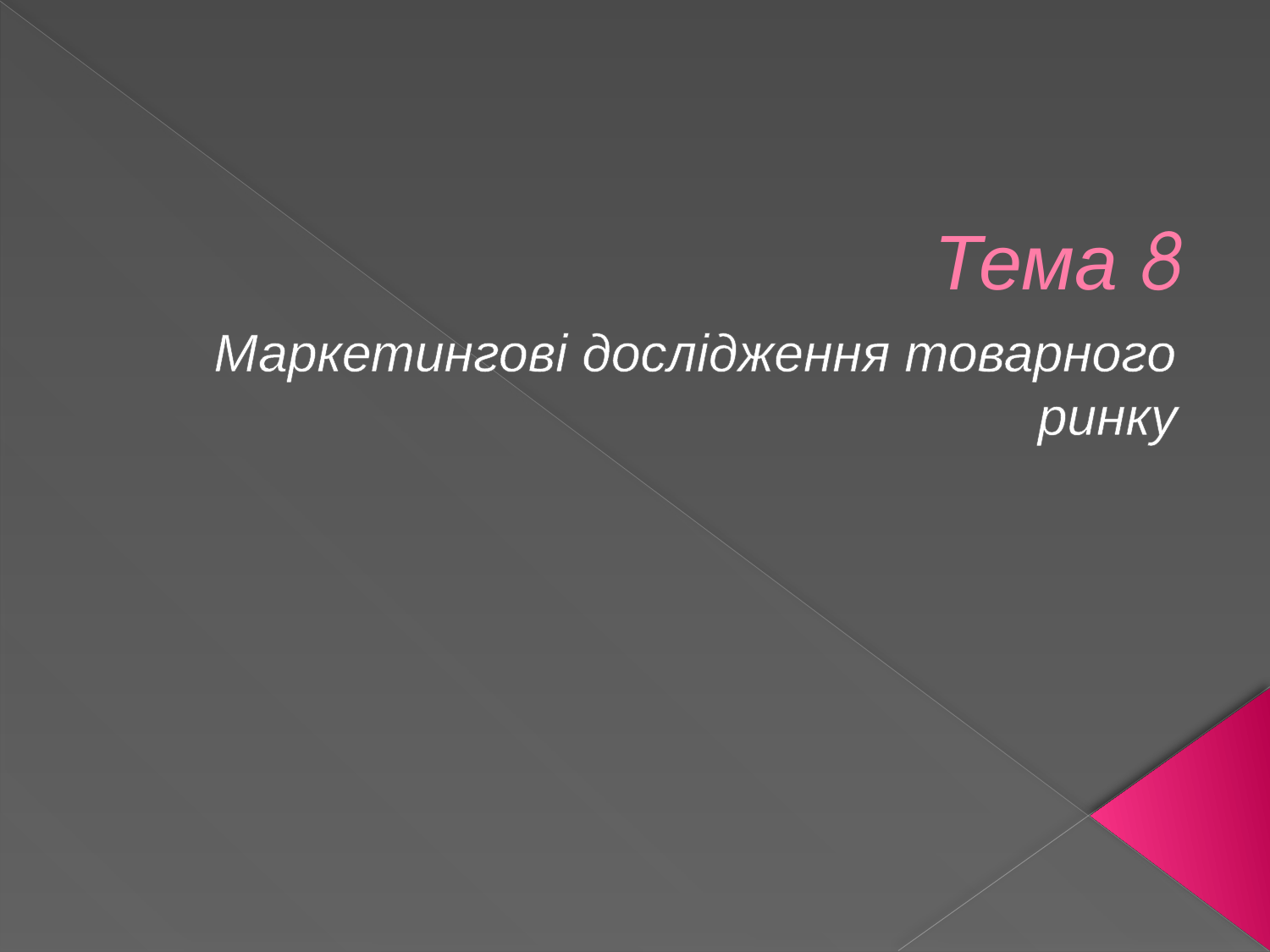

# Тема 8
Маркетингові дослідження товарного ринку